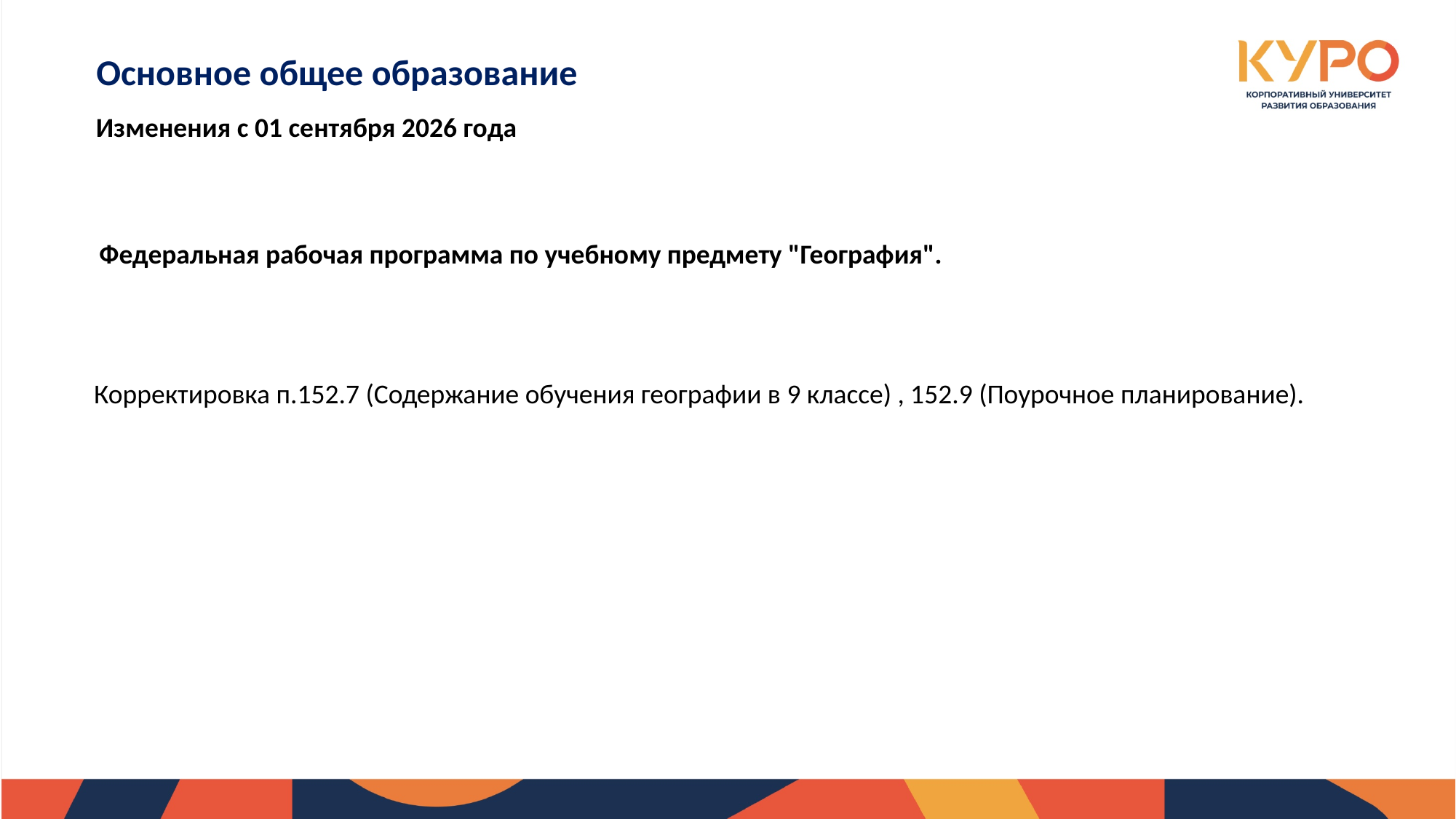

Основное общее образование
Изменения с 01 сентября 2026 года
Федеральная рабочая программа по учебному предмету "География".

Корректировка п.152.7 (Содержание обучения географии в 9 классе) , 152.9 (Поурочное планирование).